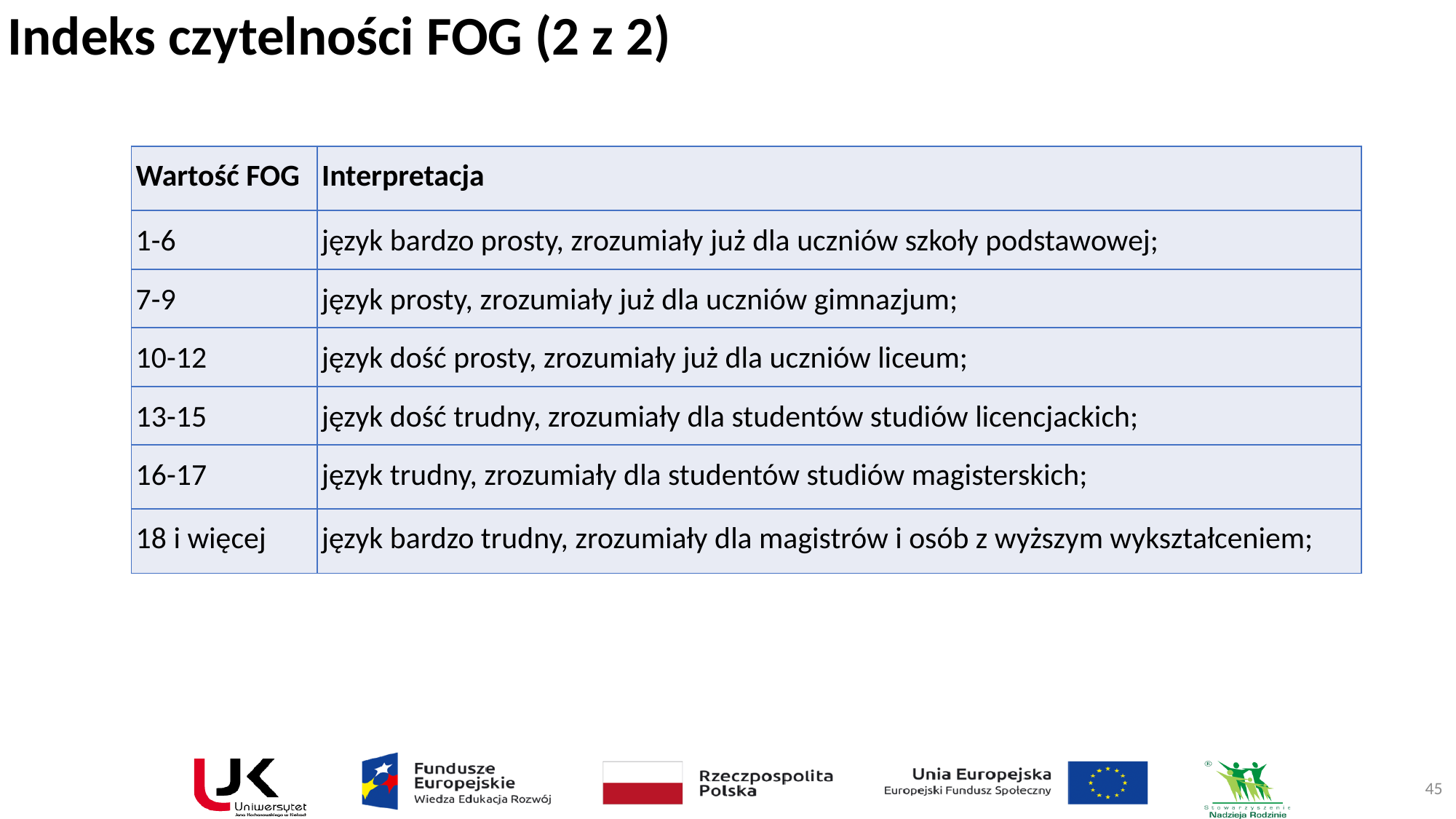

# Indeks czytelności FOG (2 z 2)
| Wartość FOG | Interpretacja |
| --- | --- |
| 1-6 | język bardzo prosty, zrozumiały już dla uczniów szkoły podstawowej; |
| 7-9 | język prosty, zrozumiały już dla uczniów gimnazjum; |
| 10-12 | język dość prosty, zrozumiały już dla uczniów liceum; |
| 13-15 | język dość trudny, zrozumiały dla studentów studiów licencjackich; |
| 16-17 | język trudny, zrozumiały dla studentów studiów magisterskich; |
| 18 i więcej | język bardzo trudny, zrozumiały dla magistrów i osób z wyższym wykształceniem; |
45